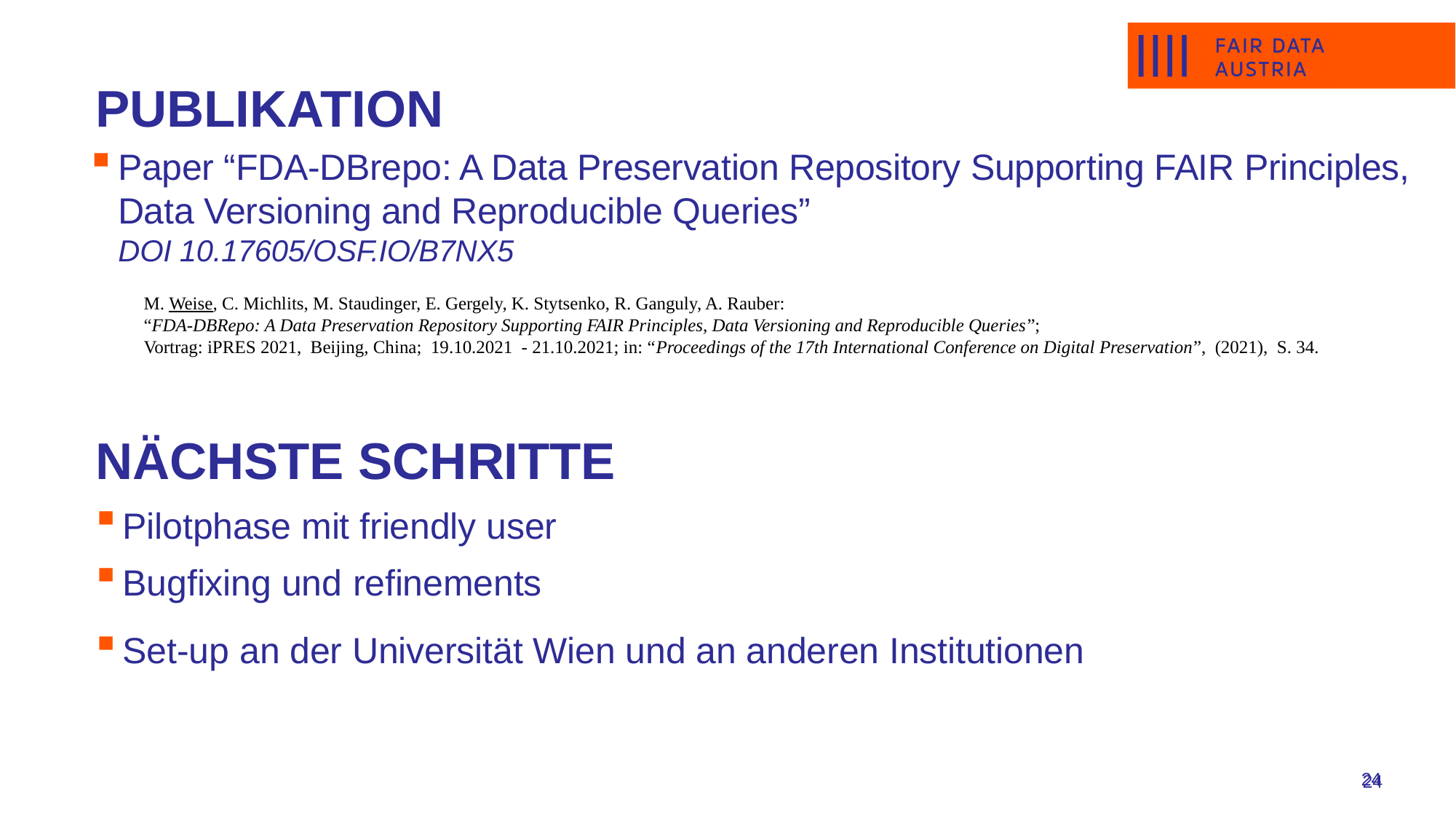

publikation
Paper “FDA-DBrepo: A Data Preservation Repository Supporting FAIR Principles, Data Versioning and Reproducible Queries”
DOI 10.17605/OSF.IO/B7NX5
M. Weise, C. Michlits, M. Staudinger, E. Gergely, K. Stytsenko, R. Ganguly, A. Rauber:
“FDA-DBRepo: A Data Preservation Repository Supporting FAIR Principles, Data Versioning and Reproducible Queries”;
Vortrag: iPRES 2021,  Beijing, China;  19.10.2021  - 21.10.2021; in: “Proceedings of the 17th International Conference on Digital Preservation”,  (2021),  S. 34.
Nächste schritte
Pilotphase mit friendly user
Bugfixing und refinements
Set-up an der Universität Wien und an anderen Institutionen
24